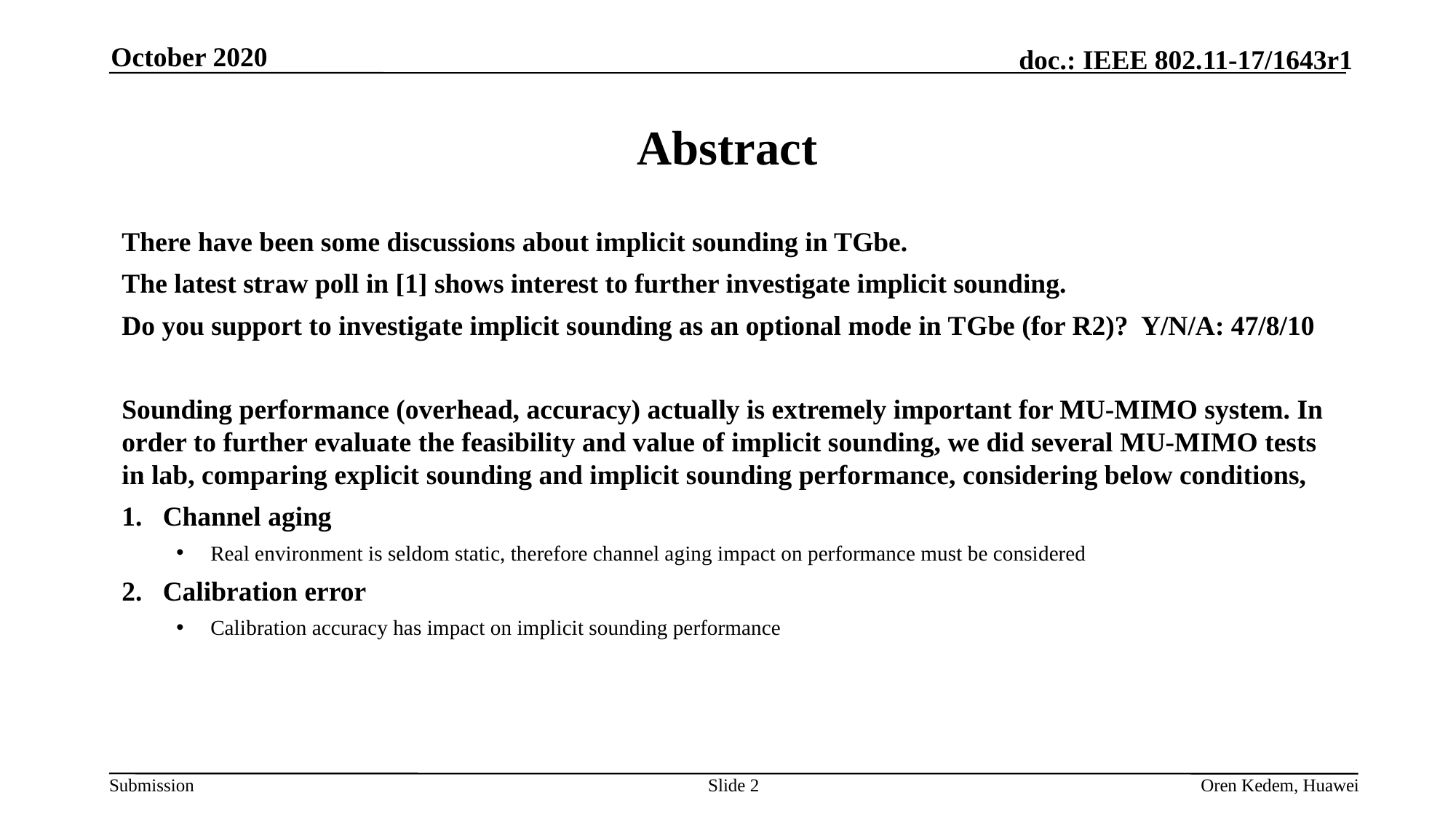

October 2020
# Abstract
There have been some discussions about implicit sounding in TGbe.
The latest straw poll in [1] shows interest to further investigate implicit sounding.
Do you support to investigate implicit sounding as an optional mode in TGbe (for R2)?  Y/N/A: 47/8/10

Sounding performance (overhead, accuracy) actually is extremely important for MU-MIMO system. In order to further evaluate the feasibility and value of implicit sounding, we did several MU-MIMO tests in lab, comparing explicit sounding and implicit sounding performance, considering below conditions,
Channel aging
Real environment is seldom static, therefore channel aging impact on performance must be considered
Calibration error
Calibration accuracy has impact on implicit sounding performance
Slide 2
Oren Kedem, Huawei